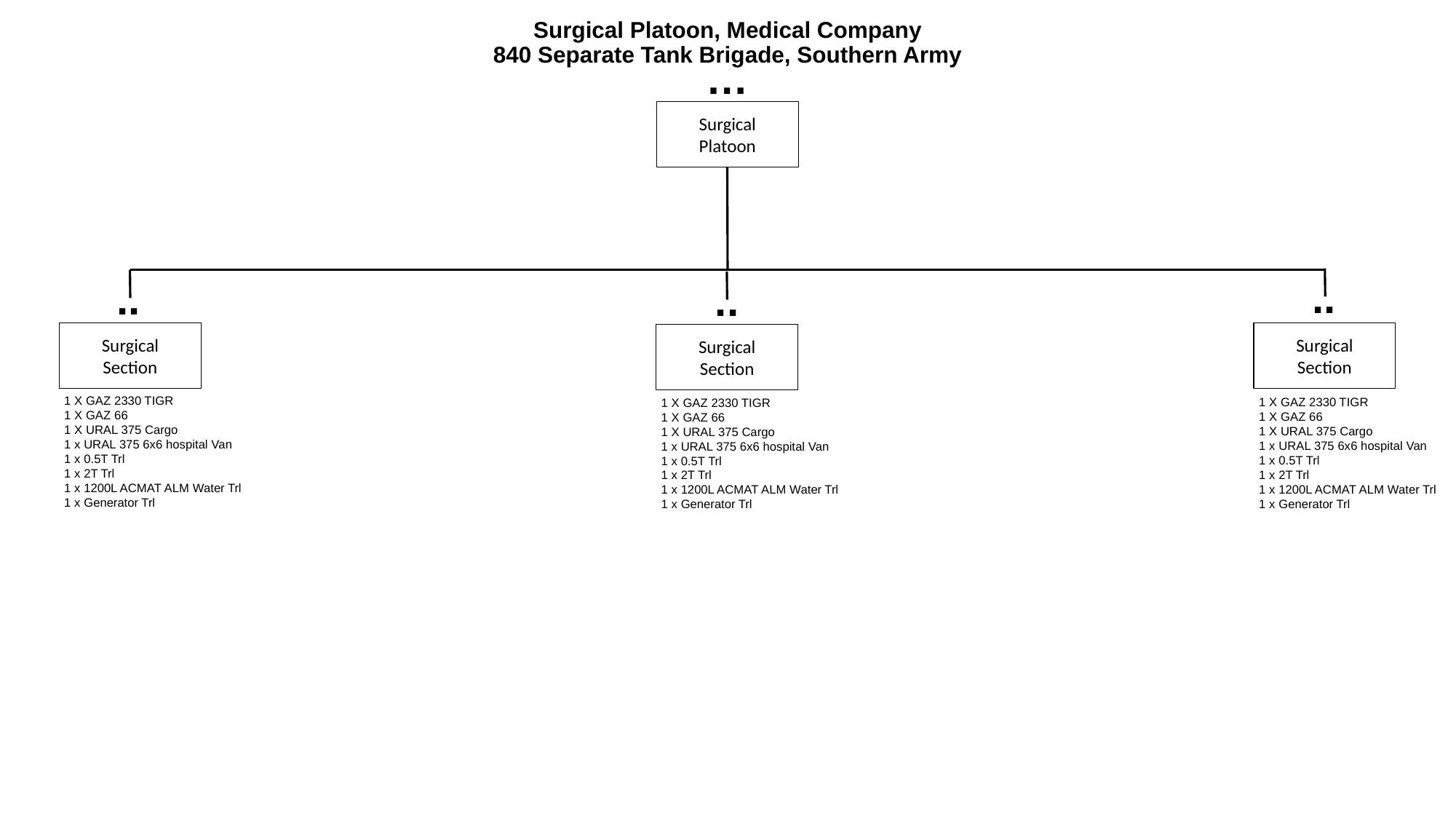

# Surgical Platoon, Medical Company 840 Separate Tank Brigade, Southern Army
…
Surgical
Platoon
..
..
..
Surgical
Section
Surgical
Section
Surgical
Section
1 X GAZ 2330 TIGR
1 X GAZ 66
1 X URAL 375 Cargo
1 x URAL 375 6x6 hospital Van
1 x 0.5T Trl
1 x 2T Trl
1 x 1200L ACMAT ALM Water Trl
1 x Generator Trl
1 X GAZ 2330 TIGR
1 X GAZ 66
1 X URAL 375 Cargo
1 x URAL 375 6x6 hospital Van
1 x 0.5T Trl
1 x 2T Trl
1 x 1200L ACMAT ALM Water Trl
1 x Generator Trl
1 X GAZ 2330 TIGR
1 X GAZ 66
1 X URAL 375 Cargo
1 x URAL 375 6x6 hospital Van
1 x 0.5T Trl
1 x 2T Trl
1 x 1200L ACMAT ALM Water Trl
1 x Generator Trl